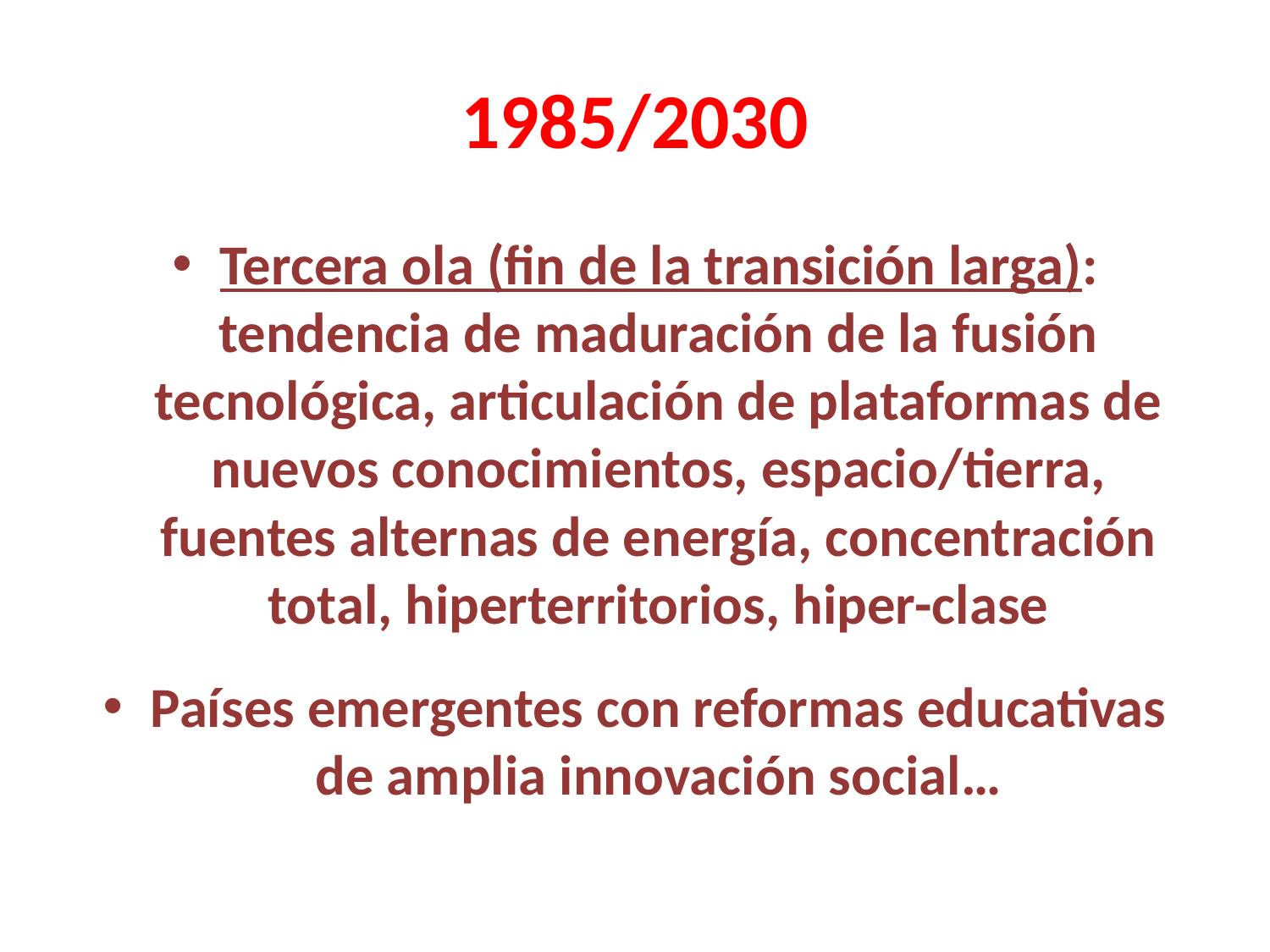

# 1985/2030
Tercera ola (fin de la transición larga): tendencia de maduración de la fusión tecnológica, articulación de plataformas de nuevos conocimientos, espacio/tierra, fuentes alternas de energía, concentración total, hiperterritorios, hiper-clase

Países emergentes con reformas educativas de amplia innovación social…